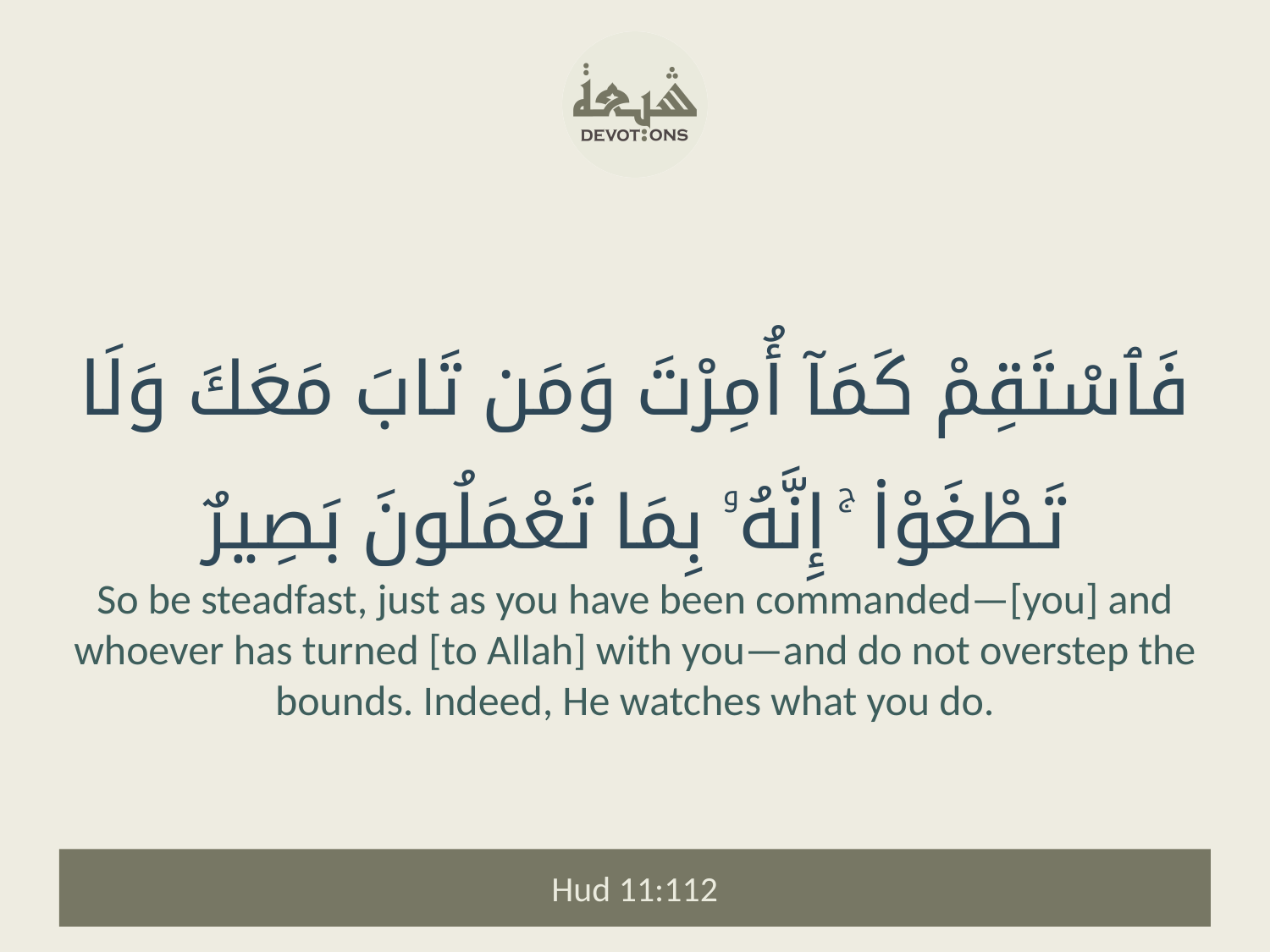

فَٱسْتَقِمْ كَمَآ أُمِرْتَ وَمَن تَابَ مَعَكَ وَلَا تَطْغَوْا۟ ۚ إِنَّهُۥ بِمَا تَعْمَلُونَ بَصِيرٌ
So be steadfast, just as you have been commanded—[you] and whoever has turned [to Allah] with you—and do not overstep the bounds. Indeed, He watches what you do.
Hud 11:112